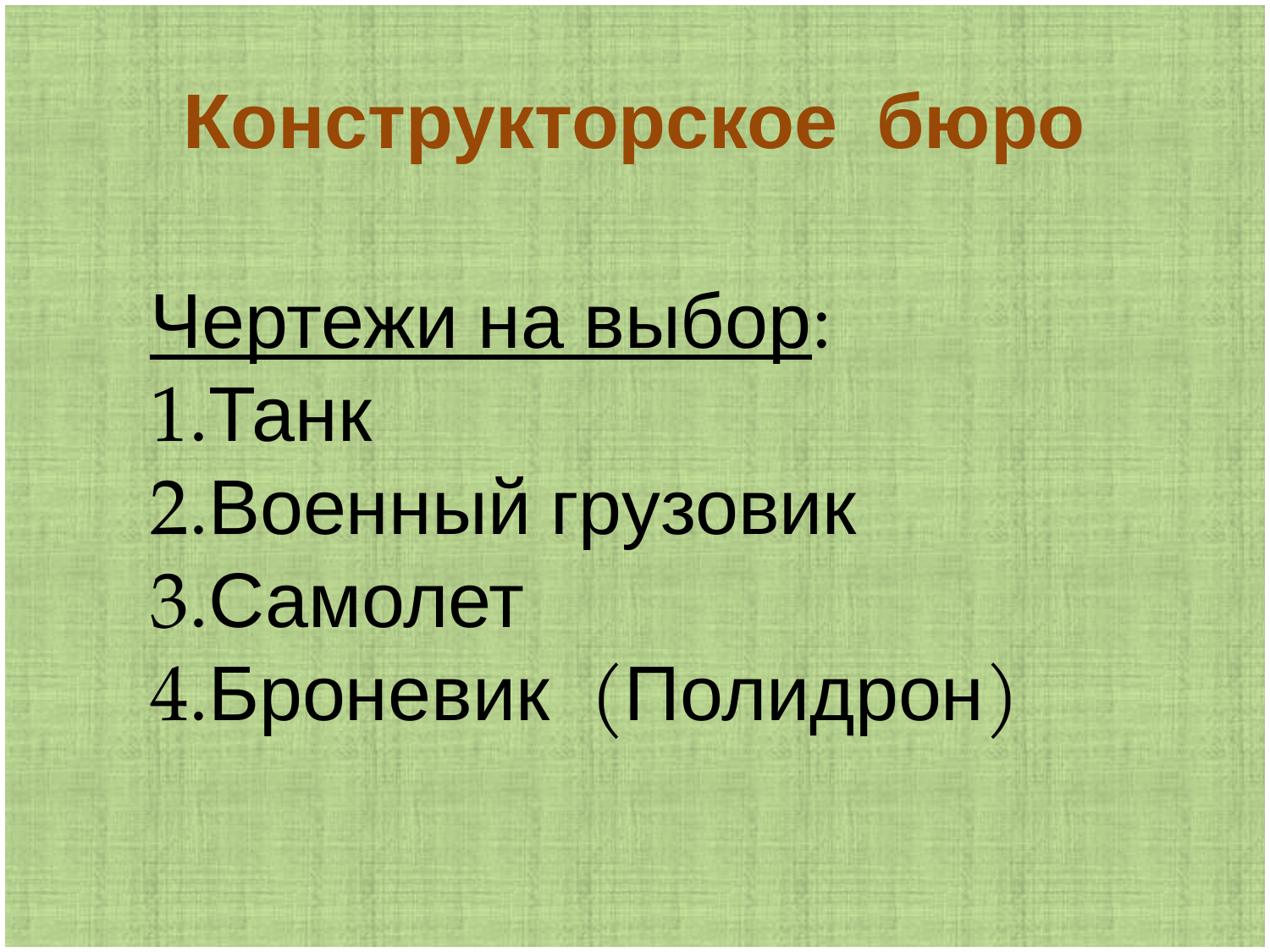

# Конструкторское  бюро
Чертежи на выбор:
Танк
Военный грузовик
Самолет
Броневик  (Полидрон)